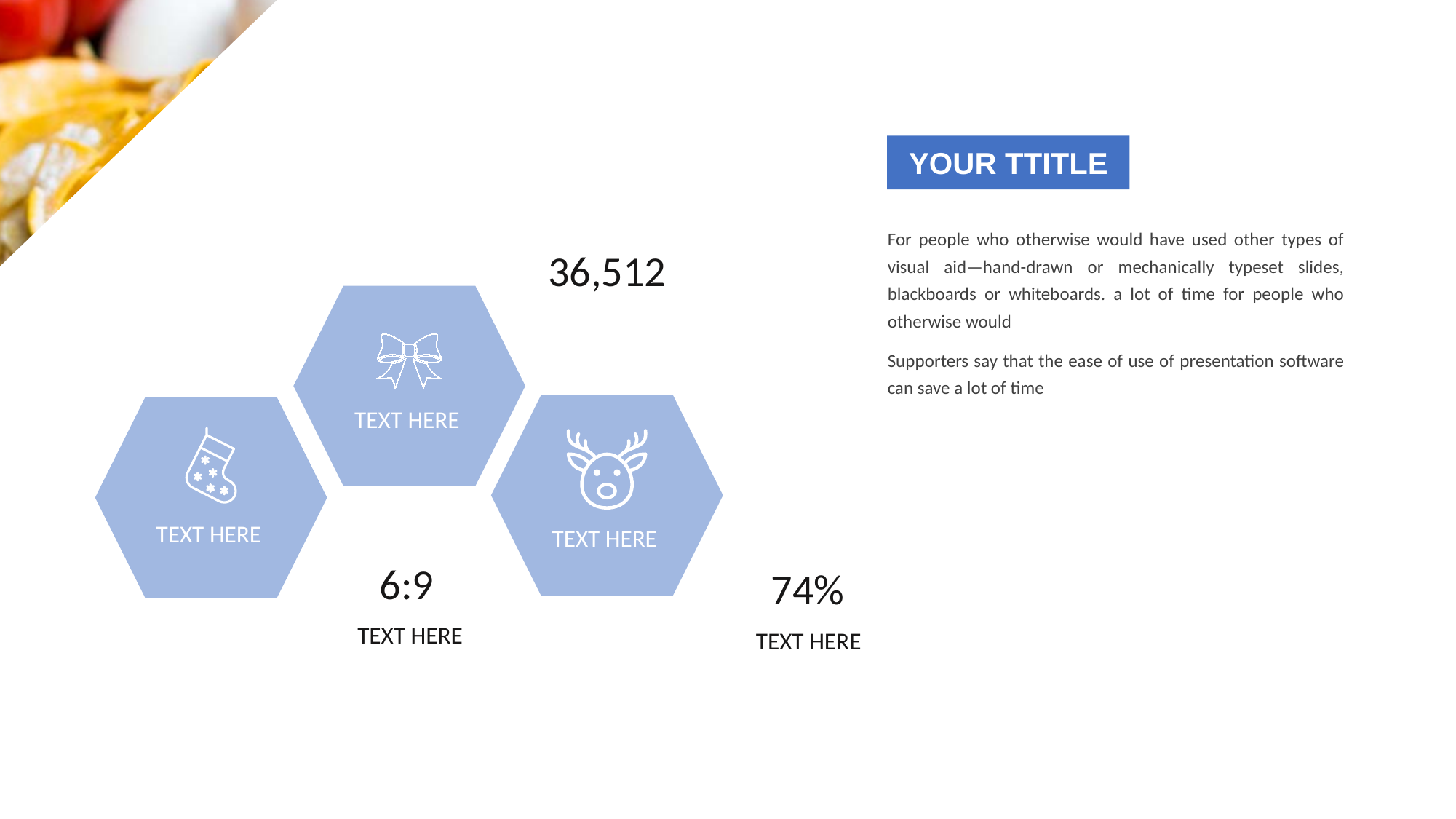

YOUR TTITLE
For people who otherwise would have used other types of visual aid—hand-drawn or mechanically typeset slides, blackboards or whiteboards. a lot of time for people who otherwise would
Supporters say that the ease of use of presentation software can save a lot of time

36,512

TEXT HERE

TEXT HERE

TEXT HERE
6:9
74%
TEXT HERE
TEXT HERE